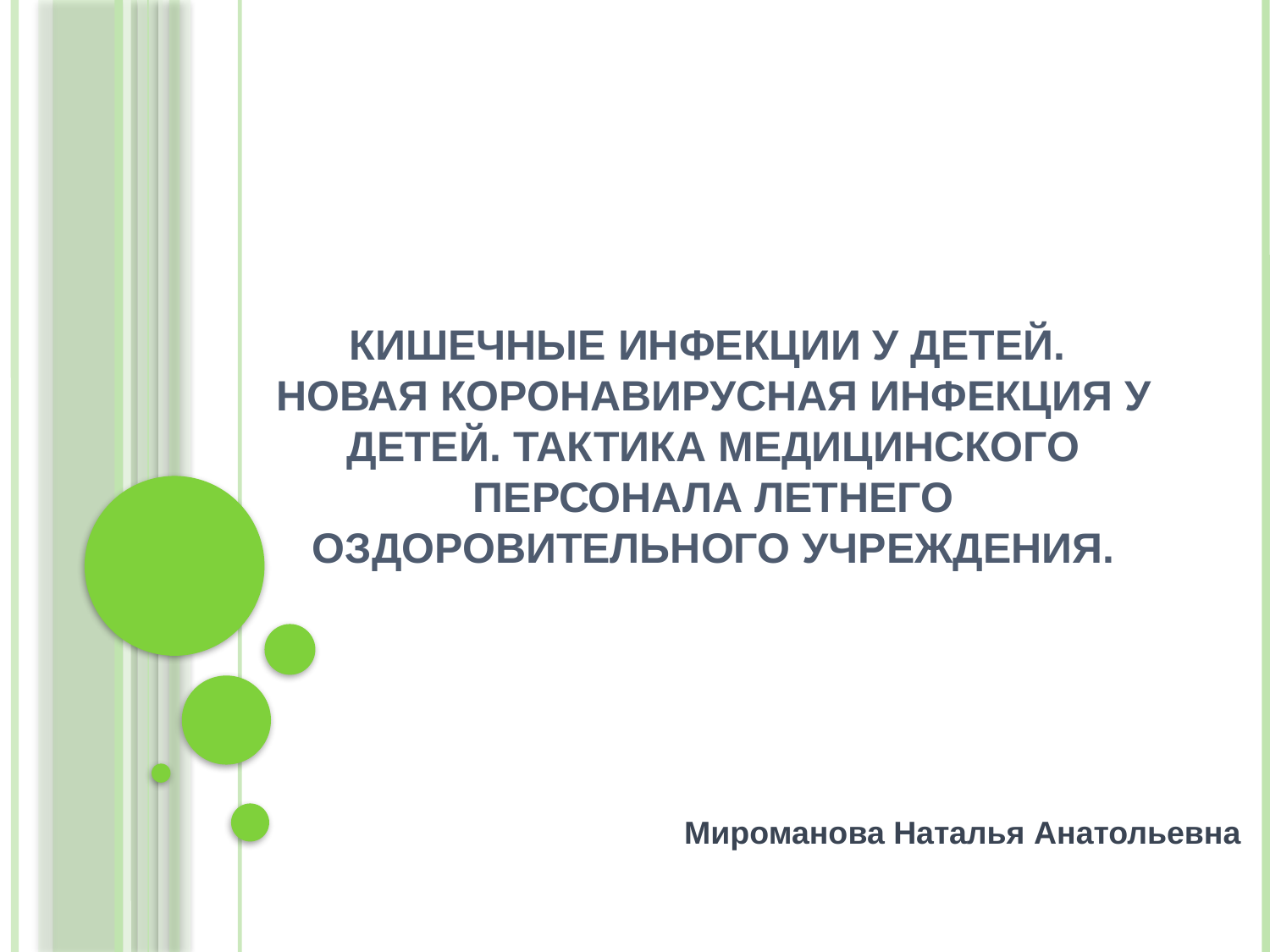

# Кишечные инфекции у детей. Новая коронавирусная инфекция у детей. Тактика медицинского персонала летнего оздоровительного учреждения.
Мироманова Наталья Анатольевна